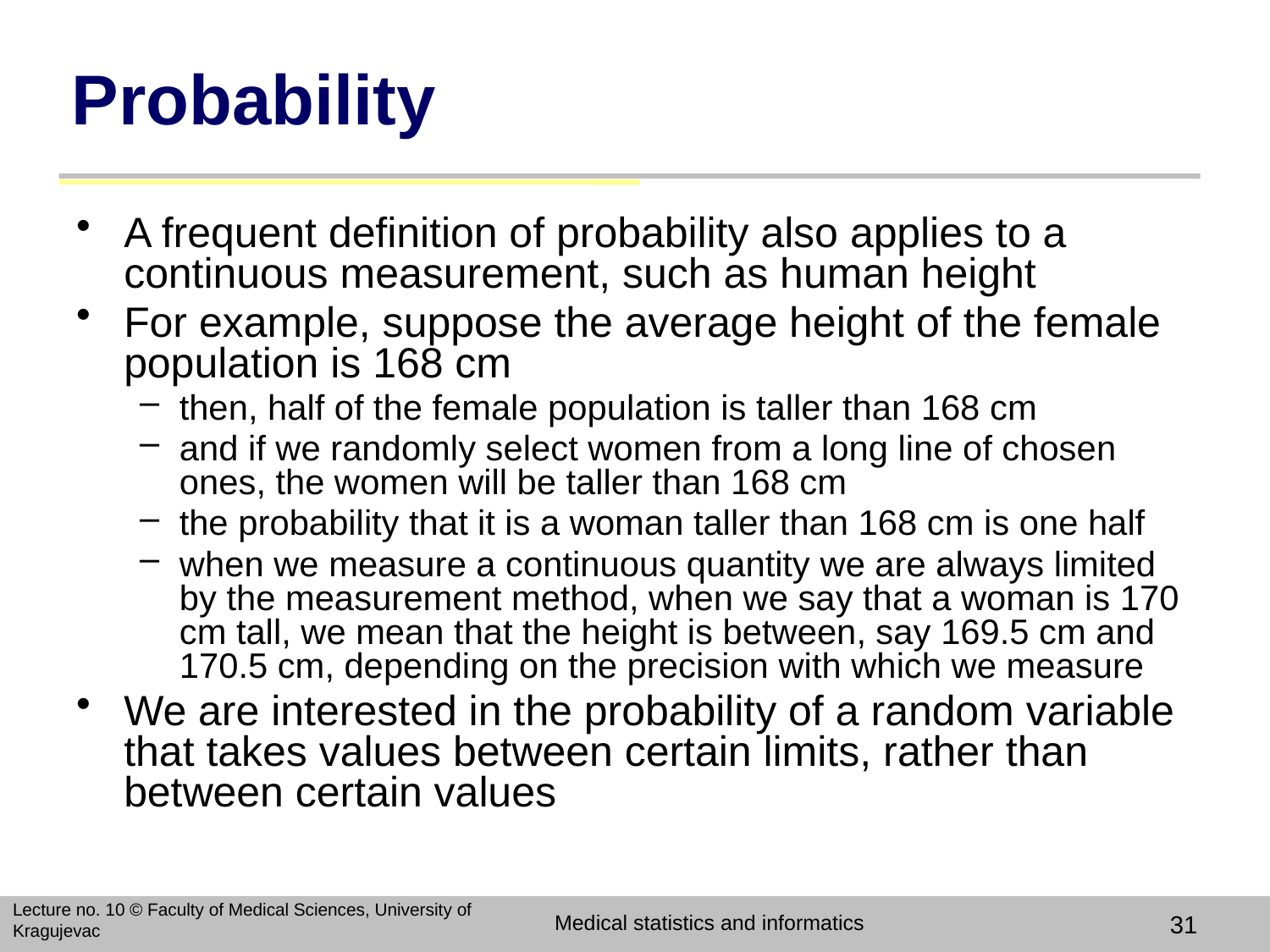

# Probability
A frequent definition of probability also applies to a continuous measurement, such as human height
For example, suppose the average height of the female population is 168 cm
then, half of the female population is taller than 168 cm
and if we randomly select women from a long line of chosen ones, the women will be taller than 168 cm
the probability that it is a woman taller than 168 cm is one half
when we measure a continuous quantity we are always limited by the measurement method, when we say that a woman is 170 cm tall, we mean that the height is between, say 169.5 cm and 170.5 cm, depending on the precision with which we measure
We are interested in the probability of a random variable that takes values between certain limits, rather than between certain values
Lecture no. 10 © Faculty of Medical Sciences, University of Kragujevac
Medical statistics and informatics
31